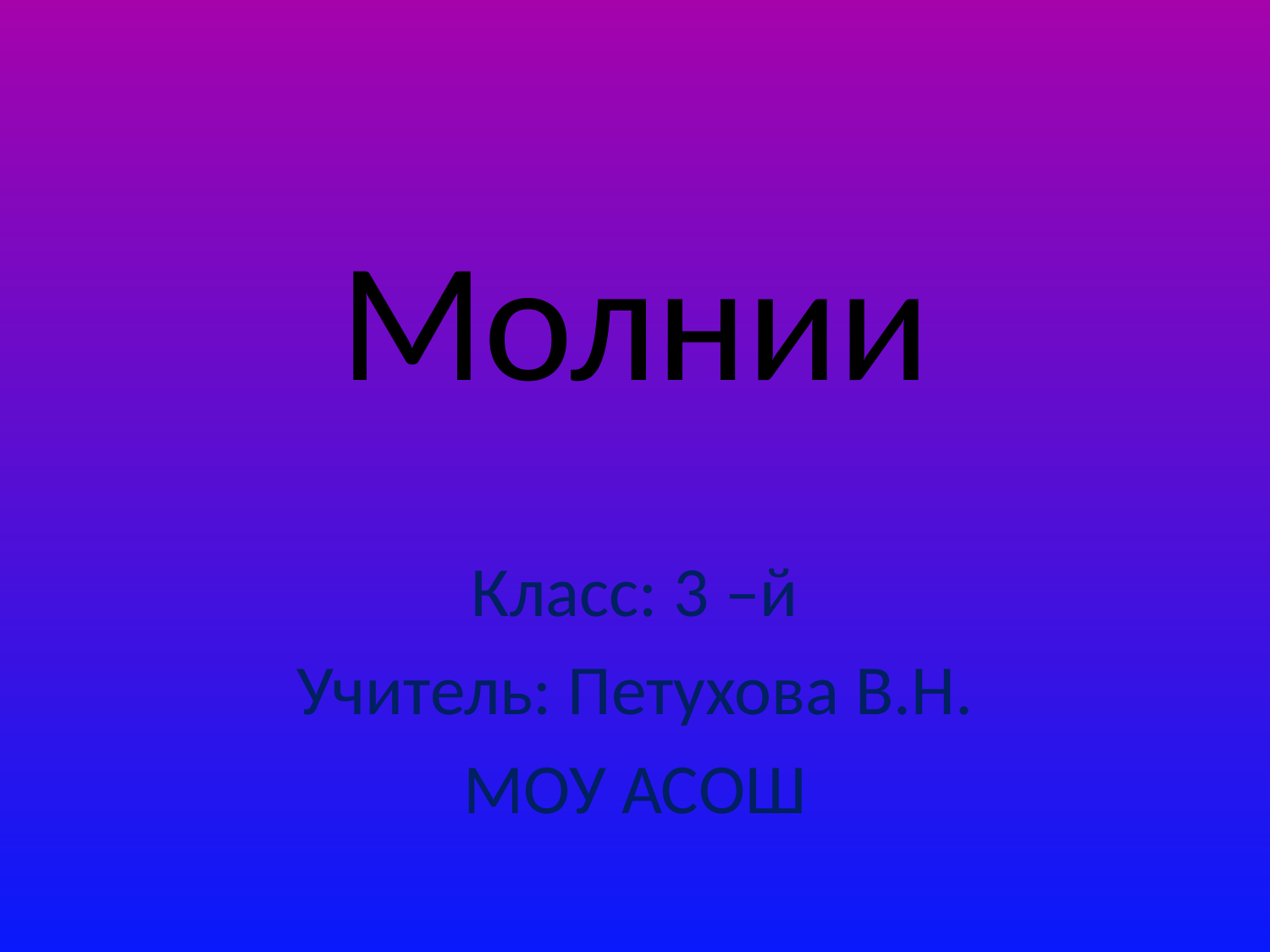

# Молнии
Класс: 3 –й
Учитель: Петухова В.Н.
МОУ АСОШ